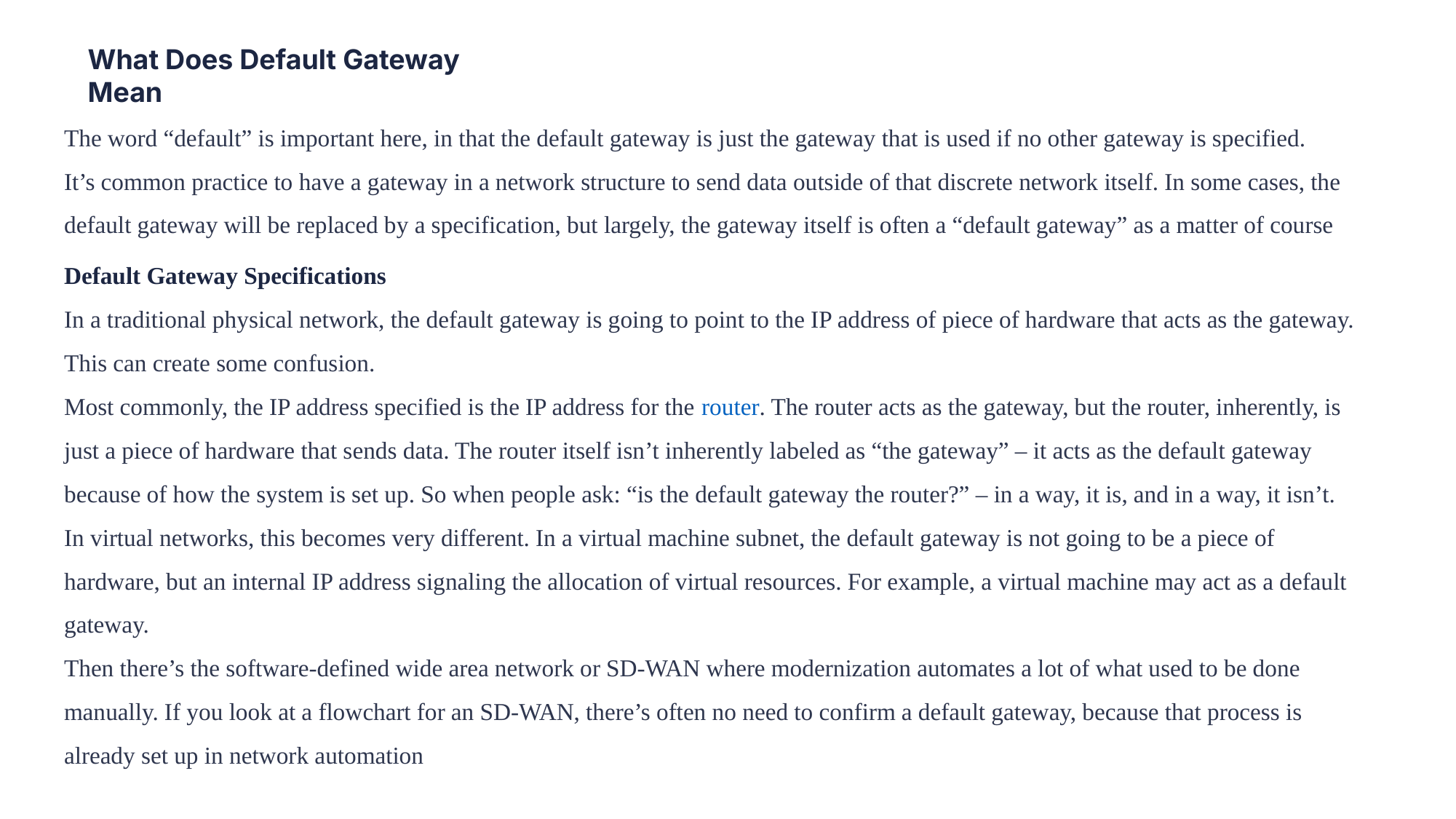

What Does Default Gateway Mean
The word “default” is important here, in that the default gateway is just the gateway that is used if no other gateway is specified.
It’s common practice to have a gateway in a network structure to send data outside of that discrete network itself. In some cases, the default gateway will be replaced by a specification, but largely, the gateway itself is often a “default gateway” as a matter of course
Default Gateway Specifications
In a traditional physical network, the default gateway is going to point to the IP address of piece of hardware that acts as the gateway. This can create some confusion.
Most commonly, the IP address specified is the IP address for the router. The router acts as the gateway, but the router, inherently, is just a piece of hardware that sends data. The router itself isn’t inherently labeled as “the gateway” – it acts as the default gateway because of how the system is set up. So when people ask: “is the default gateway the router?” – in a way, it is, and in a way, it isn’t.
In virtual networks, this becomes very different. In a virtual machine subnet, the default gateway is not going to be a piece of hardware, but an internal IP address signaling the allocation of virtual resources. For example, a virtual machine may act as a default gateway.
Then there’s the software-defined wide area network or SD-WAN where modernization automates a lot of what used to be done manually. If you look at a flowchart for an SD-WAN, there’s often no need to confirm a default gateway, because that process is already set up in network automation